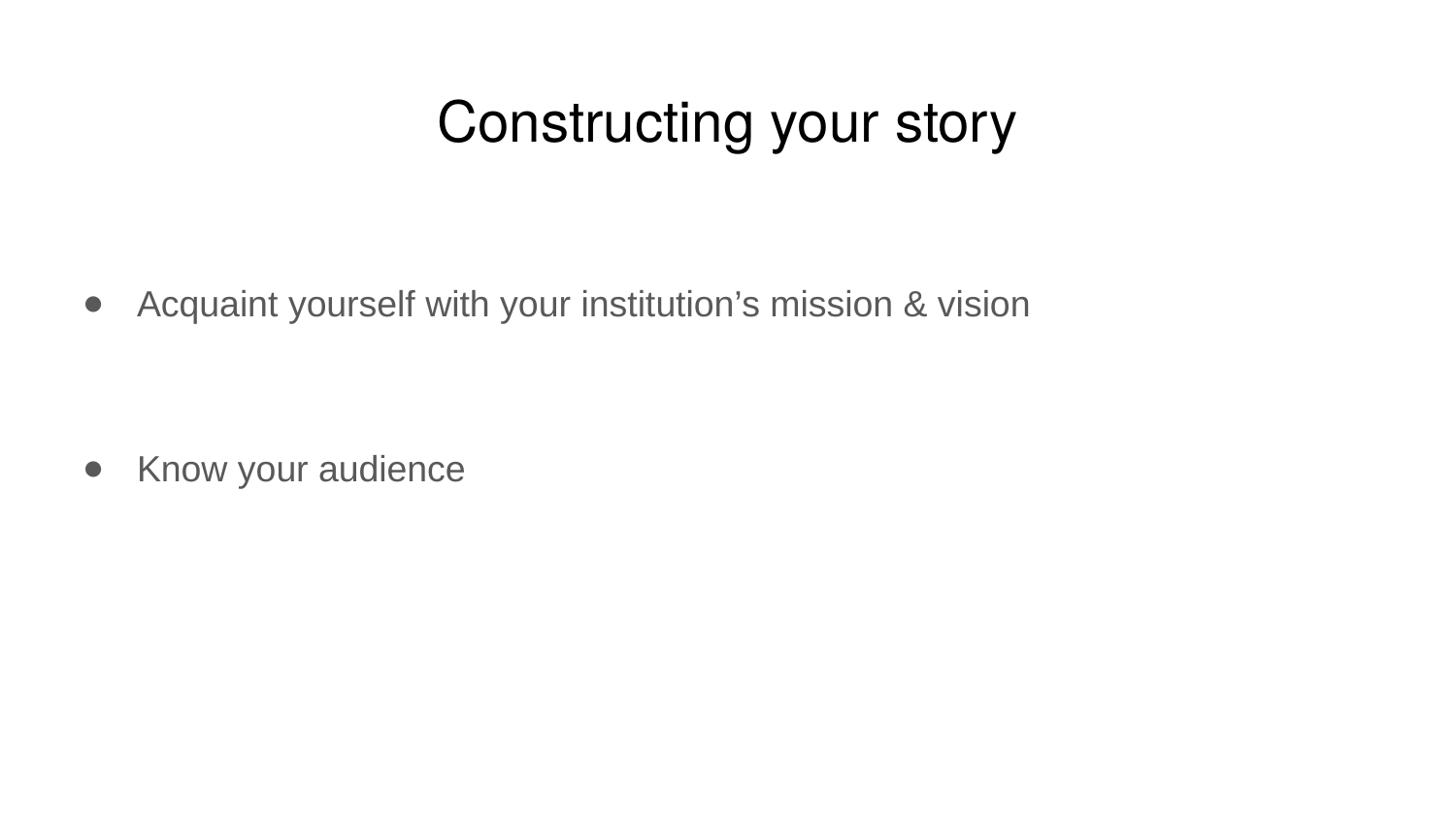

# Constructing your story

Acquaint yourself with your institution’s mission & vision

Know your audience